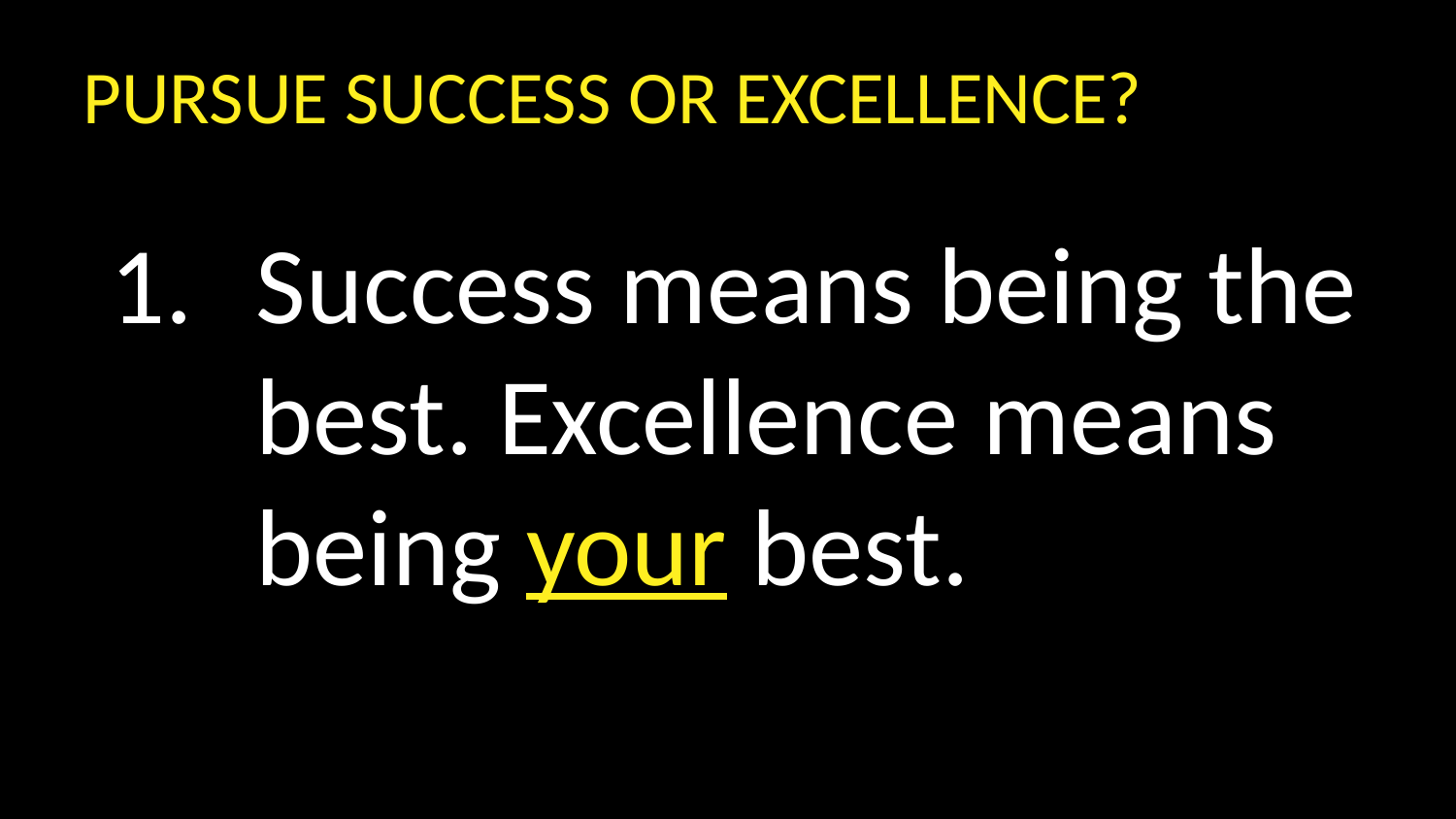

PURSUE SUCCESS OR EXCELLENCE?
Success means being the best. Excellence means being your best.